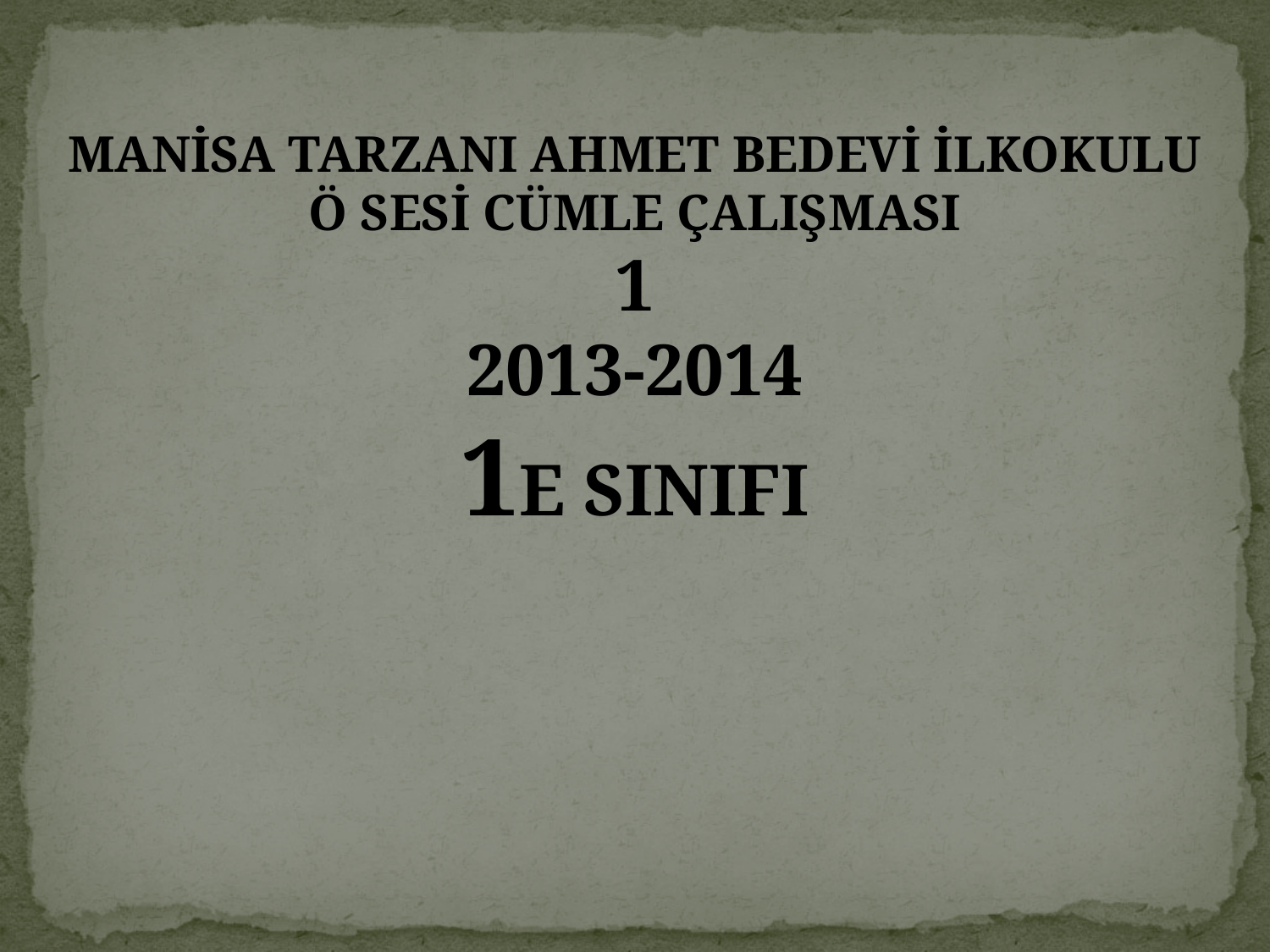

MANİSA TARZANI AHMET BEDEVİ İLKOKULU
Ö SESİ CÜMLE ÇALIŞMASI
1
2013-2014
1E SINIFI